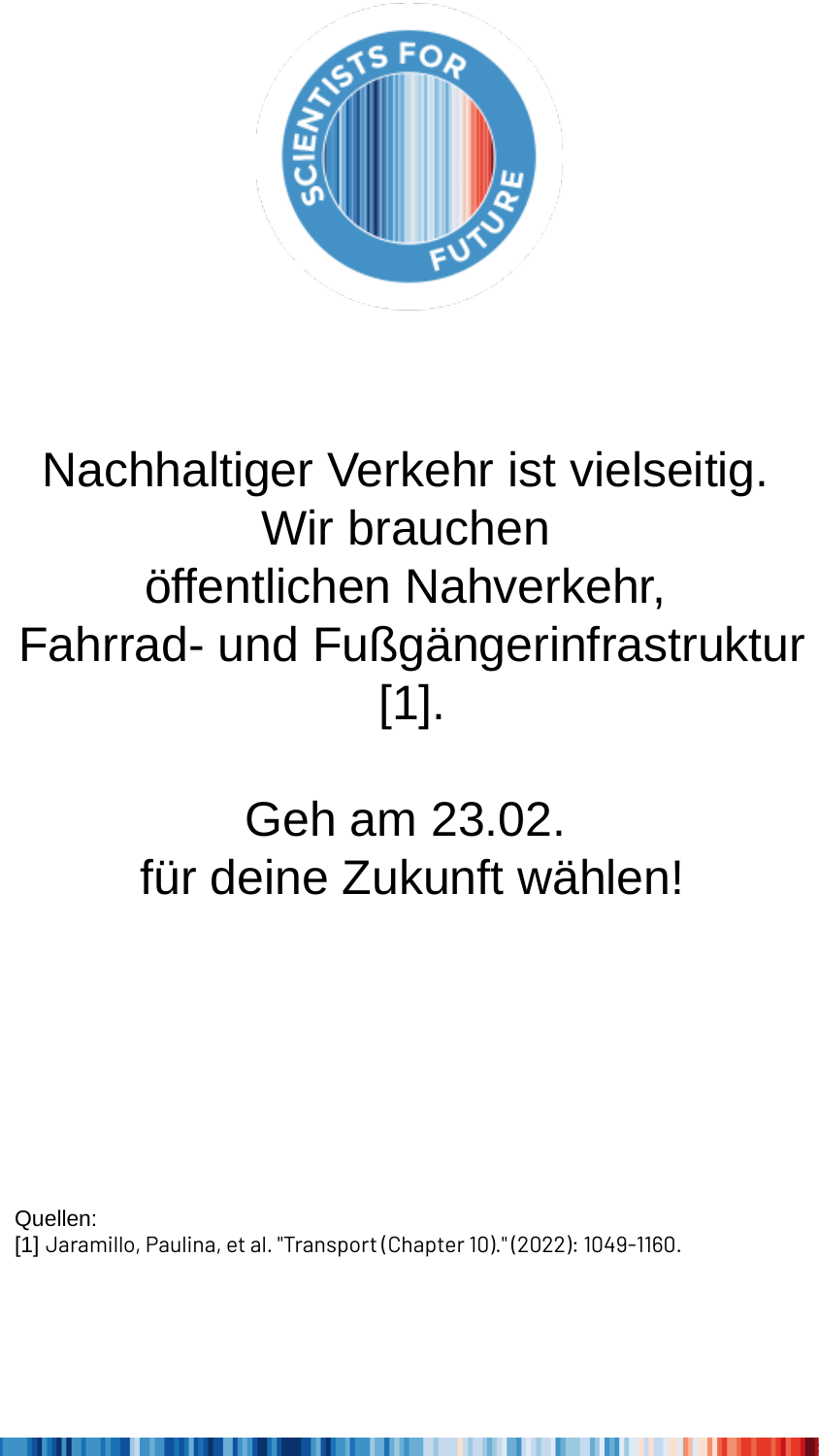

Nachhaltiger Verkehr ist vielseitig.
Wir brauchen
öffentlichen Nahverkehr,
Fahrrad- und Fußgängerinfrastruktur
[1].

Geh am 23.02.
für deine Zukunft wählen!
Quellen:
[1] Jaramillo, Paulina, et al. "Transport (Chapter 10)." (2022): 1049-1160.